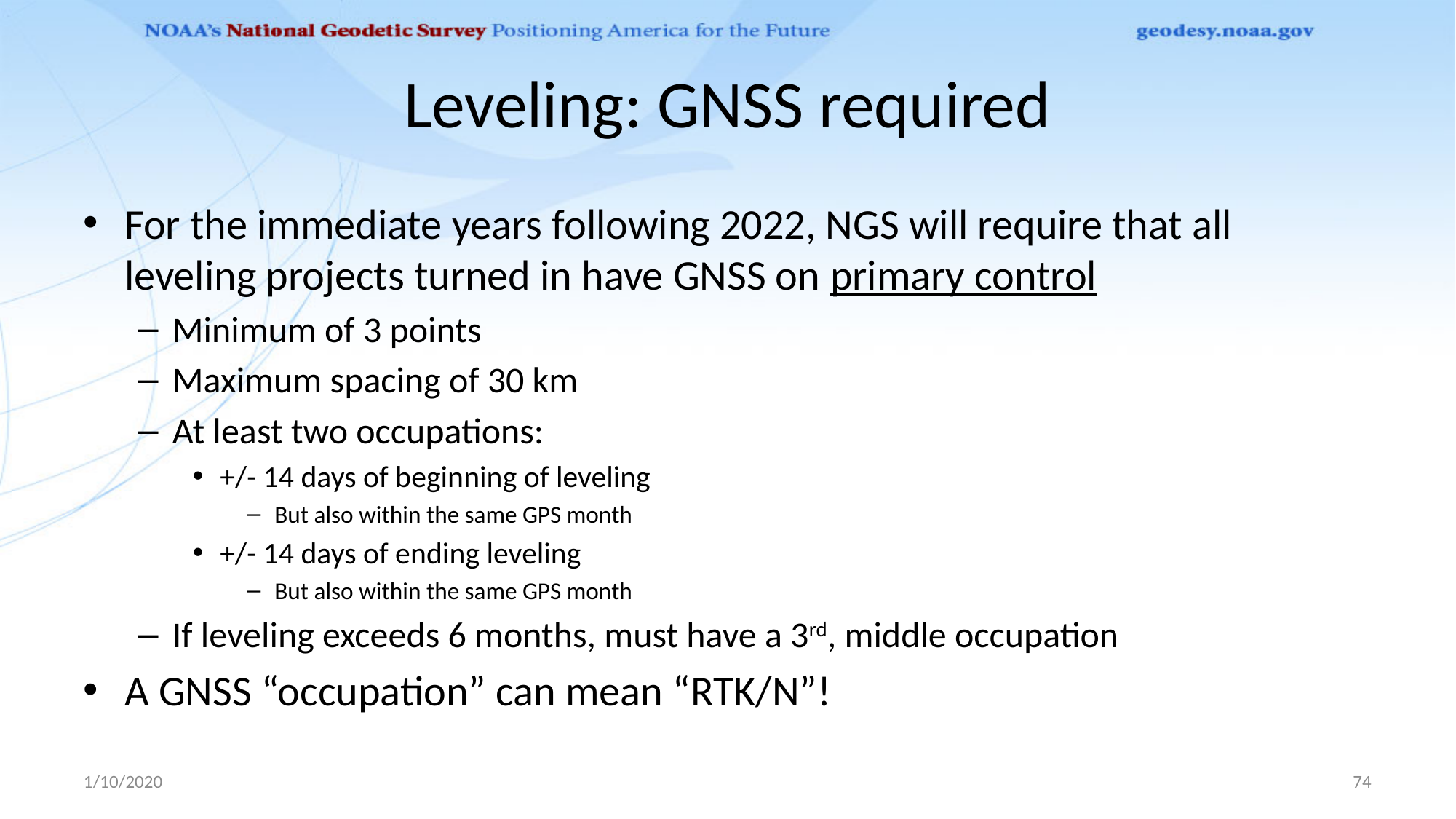

# Leveling: GNSS required
For the immediate years following 2022, NGS will require that all leveling projects turned in have GNSS on primary control
Minimum of 3 points
Maximum spacing of 30 km
At least two occupations:
+/- 14 days of beginning of leveling
But also within the same GPS month
+/- 14 days of ending leveling
But also within the same GPS month
If leveling exceeds 6 months, must have a 3rd, middle occupation
A GNSS “occupation” can mean “RTK/N”!

1/10/2020
74